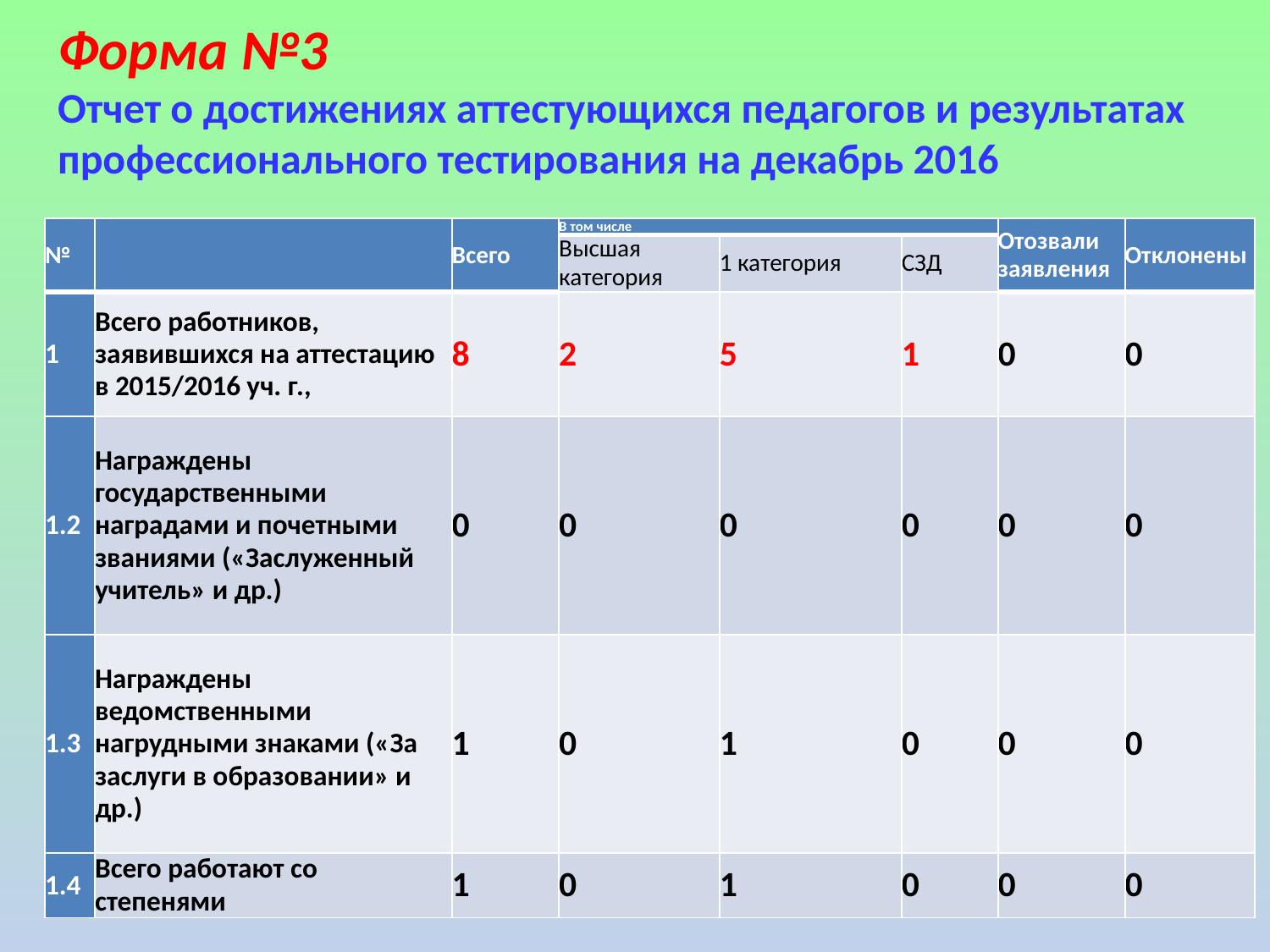

# Форма №3 Отчет о достижениях аттестующихся педагогов и результатах профессионального тестирования на декабрь 2016

| № |  | Всего | В том числе |  |  | Отозвали заявления | Отклонены |
| --- | --- | --- | --- | --- | --- | --- | --- |
|  |  |  | Высшая категория | 1 категория | СЗД |  |  |
| 1 | Всего работников, заявившихся на аттестацию в 2015/2016 уч. г., | 8 | 2 | 5 | 1 | 0 | 0 |
| 1.2 | Награждены государственными наградами и почетными званиями («Заслуженный учитель» и др.) | 0 | 0 | 0 | 0 | 0 | 0 |
| 1.3 | Награждены ведомственными нагрудными знаками («За заслуги в образовании» и др.) | 1 | 0 | 1 | 0 | 0 | 0 |
| 1.4 | Всего работают со степенями | 1 | 0 | 1 | 0 | 0 | 0 |